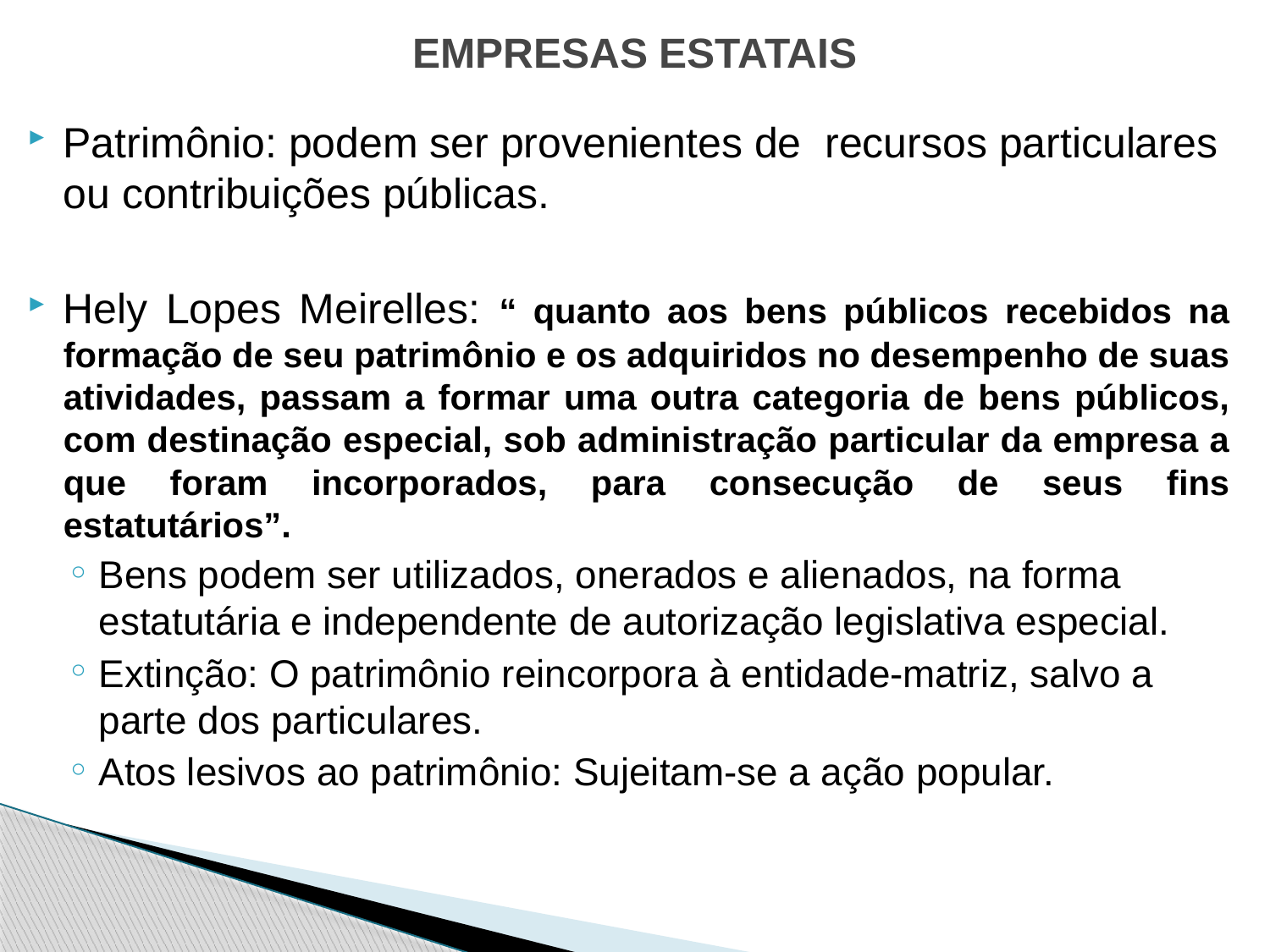

# EMPRESAS ESTATAIS
Patrimônio: podem ser provenientes de  recursos particulares ou contribuições públicas.

Hely Lopes Meirelles: “ quanto aos bens públicos recebidos na formação de seu patrimônio e os adquiridos no desempenho de suas atividades, passam a formar uma outra categoria de bens públicos, com destinação especial, sob administração particular da empresa a que foram incorporados, para consecução de seus fins estatutários”.
Bens podem ser utilizados, onerados e alienados, na forma estatutária e independente de autorização legislativa especial.
Extinção: O patrimônio reincorpora à entidade-matriz, salvo a parte dos particulares.
Atos lesivos ao patrimônio: Sujeitam-se a ação popular.